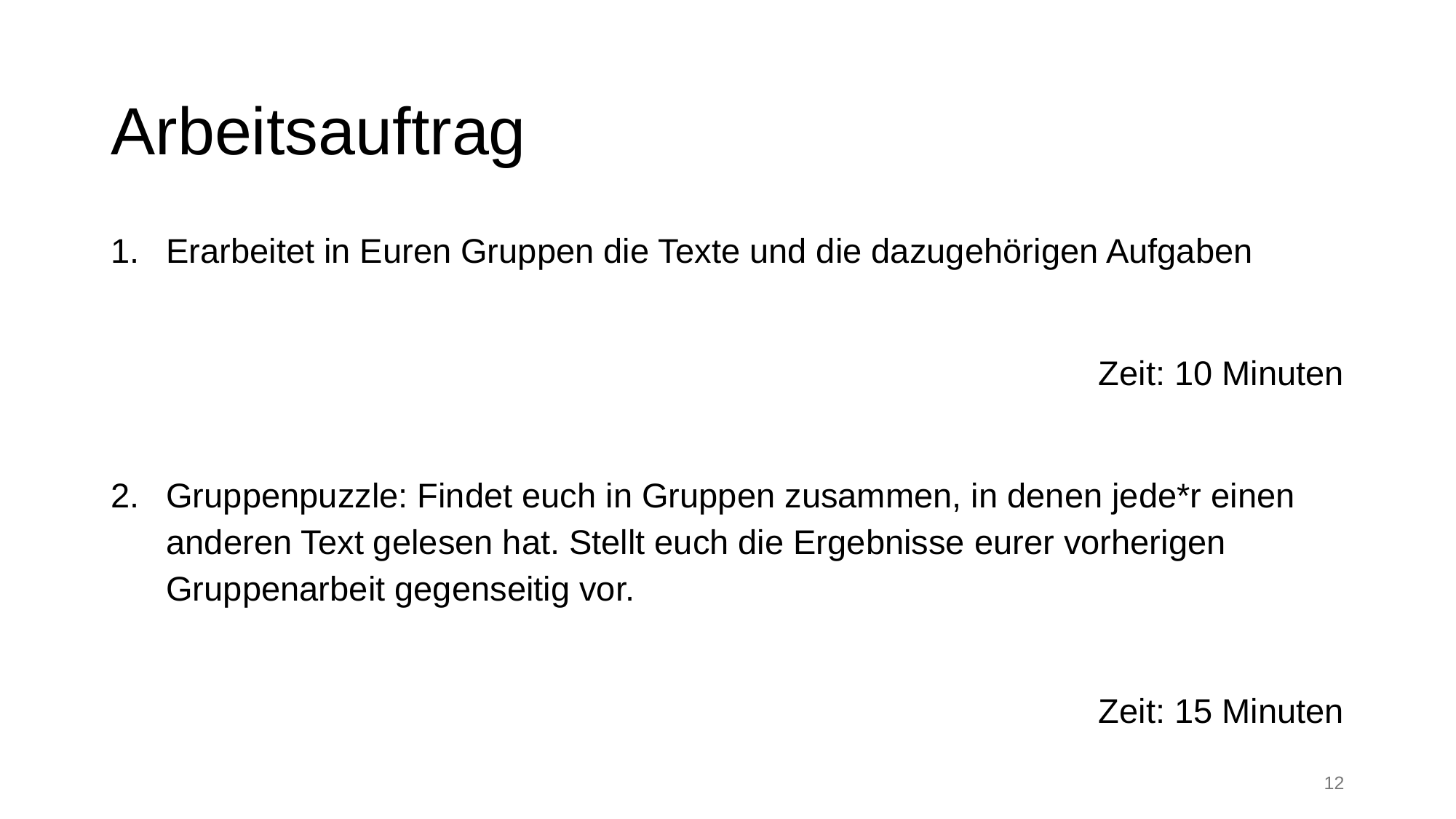

# Arbeitsauftrag
Erarbeitet in Euren Gruppen die Texte und die dazugehörigen Aufgaben

Zeit: 10 Minuten

Gruppenpuzzle: Findet euch in Gruppen zusammen, in denen jede*r einen anderen Text gelesen hat. Stellt euch die Ergebnisse eurer vorherigen Gruppenarbeit gegenseitig vor.

Zeit: 15 Minuten

12